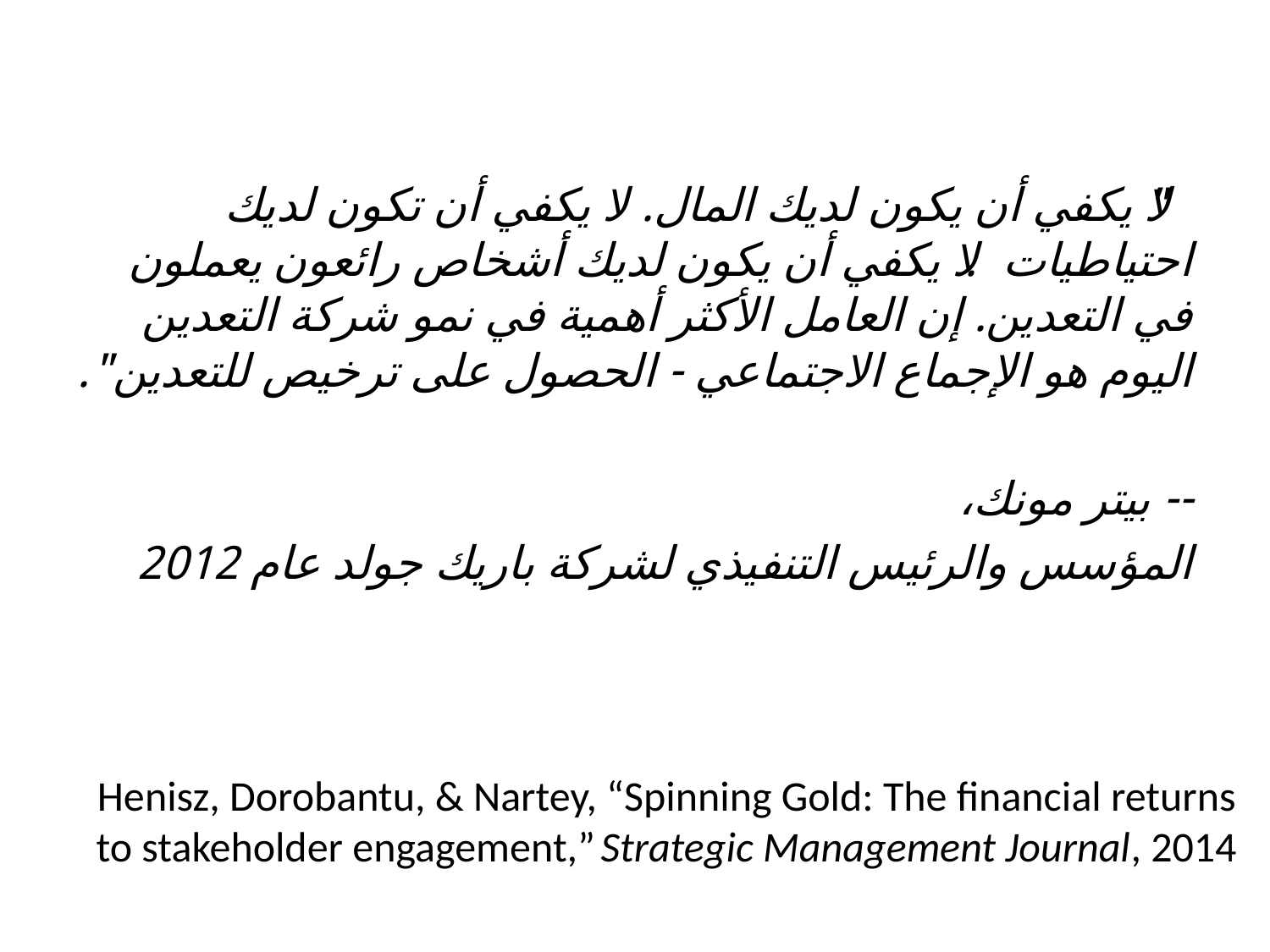

"لا يكفي أن يكون لديك المال. لا يكفي أن تكون لديك احتياطيات. لا يكفي أن يكون لديك أشخاص رائعون يعملون في التعدين. إن العامل الأكثر أهمية في نمو شركة التعدين اليوم هو الإجماع الاجتماعي - الحصول على ترخيص للتعدين".

-- بيتر مونك،
المؤسس والرئيس التنفيذي لشركة باريك جولد عام 2012
Henisz, Dorobantu, & Nartey, “Spinning Gold: The financial returns to stakeholder engagement,” Strategic Management Journal, 2014